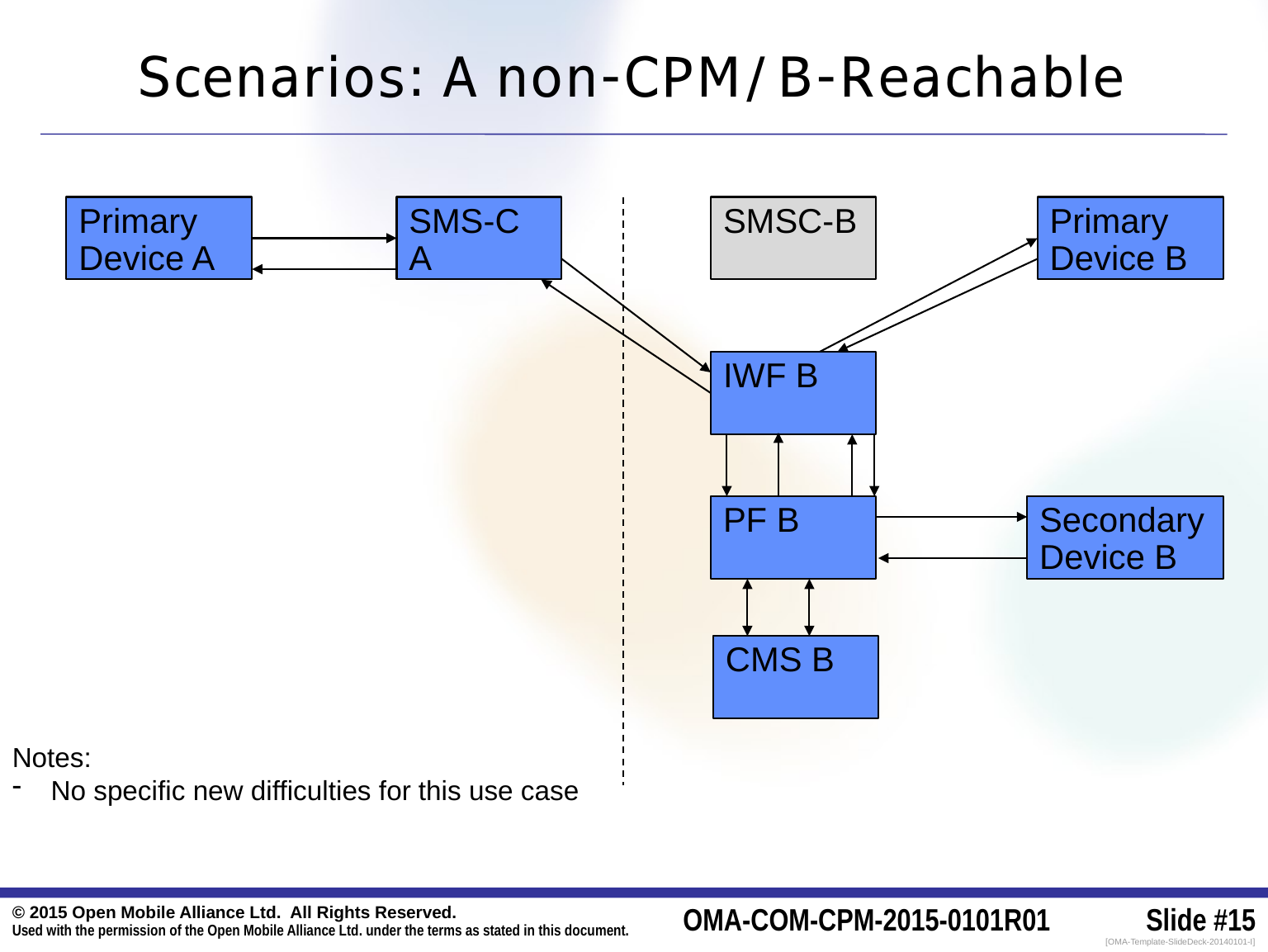

# Scenarios: A non-CPM/B-Reachable
Primary Device A
SMS-C A
SMSC-B
Primary Device B
IWF B
PF B
Secondary Device B
CMS B
Notes:
No specific new difficulties for this use case